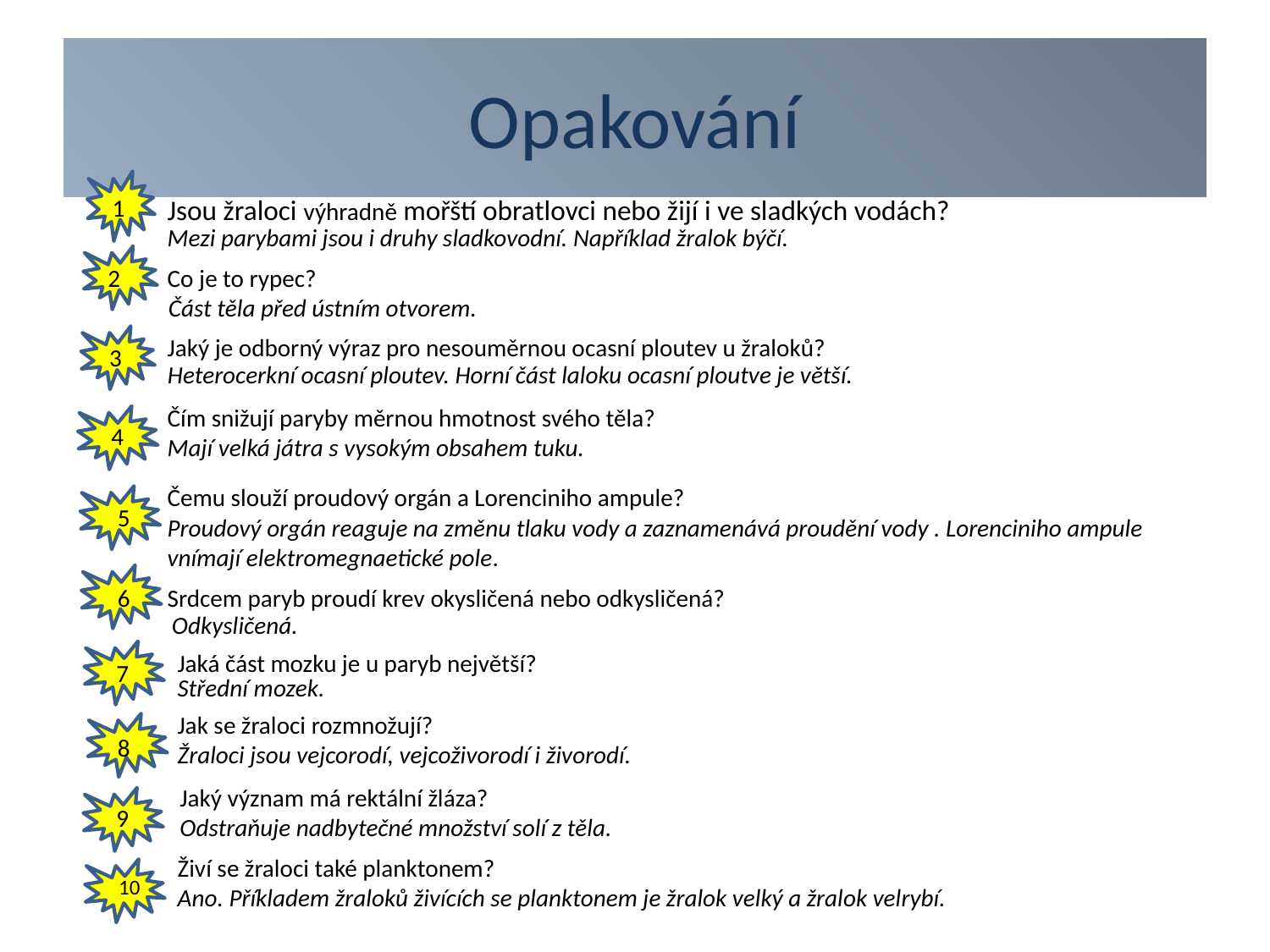

# Opakování

1
Jsou žraloci výhradně mořští obratlovci nebo žijí i ve sladkých vodách?
Mezi parybami jsou i druhy sladkovodní. Například žralok býčí.

2
Co je to rypec?
  Část těla před ústním otvorem.

Jaký je odborný výraz pro nesouměrnou ocasní ploutev u žraloků?

3
Heterocerkní ocasní ploutev. Horní část laloku ocasní ploutve je větší.
Čím snižují paryby měrnou hmotnost svého těla?
4
Mají velká játra s vysokým obsahem tuku.
Čemu slouží proudový orgán a Lorenciniho ampule?

5
Proudový orgán reaguje na změnu tlaku vody a zaznamenává proudění vody . Lorenciniho ampule vnímají elektromegnaetické pole.

6
Srdcem paryb proudí krev okysličená nebo odkysličená?
Odkysličená.

Jaká část mozku je u paryb největší?
7
Střední mozek.
Jak se žraloci rozmnožují?

8
Žraloci jsou vejcorodí, vejcoživorodí i živorodí.
Jaký význam má rektální žláza?
9
Odstraňuje nadbytečné množství solí z těla.
Živí se žraloci také planktonem?

10
Ano. Příkladem žraloků živících se planktonem je žralok velký a žralok velrybí.